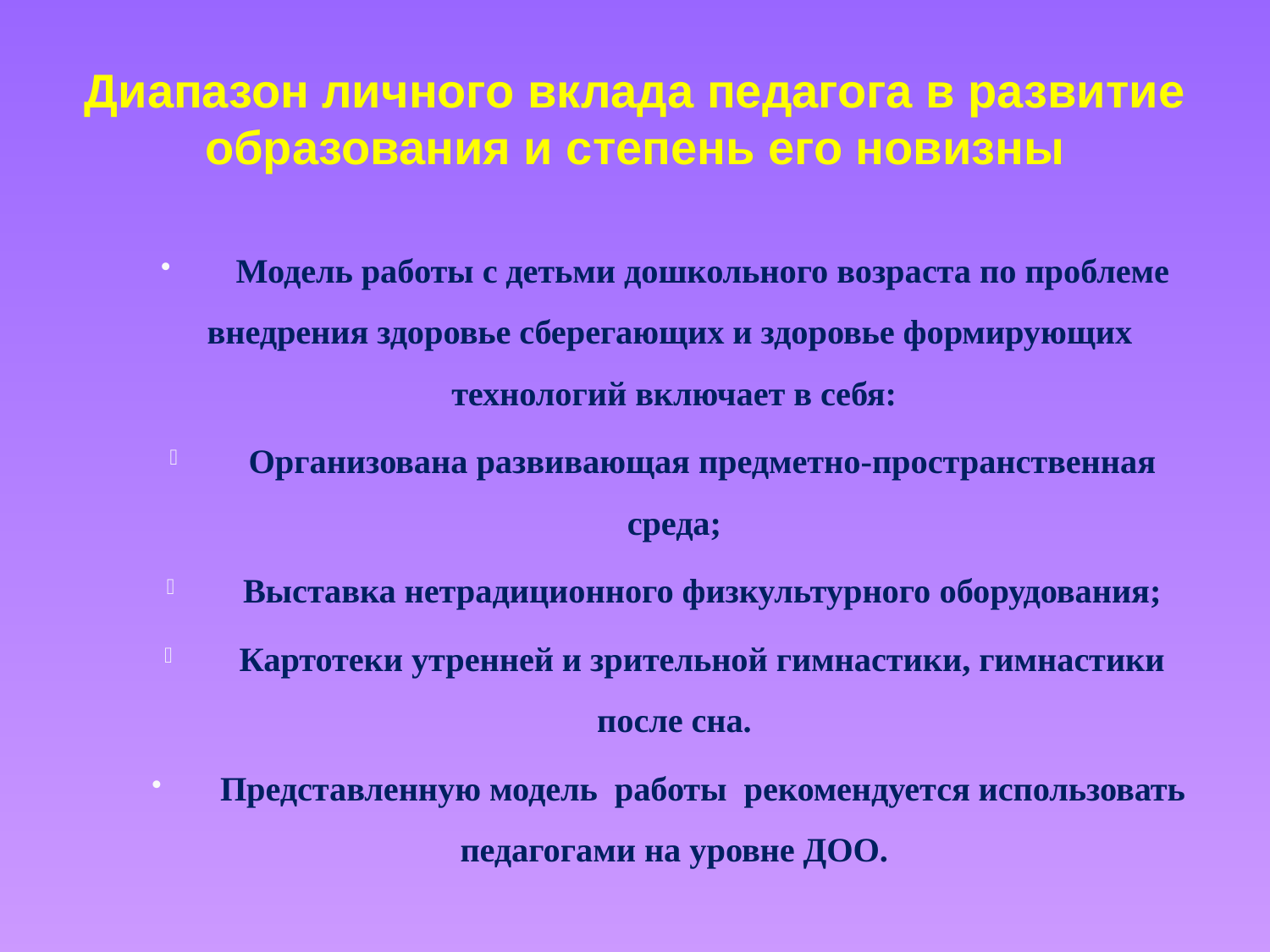

# Диапазон личного вклада педагога в развитие образования и степень его новизны
Модель работы с детьми дошкольного возраста по проблеме внедрения здоровье сберегающих и здоровье формирующих  технологий включает в себя:
Организована развивающая предметно-пространственная среда;
Выставка нетрадиционного физкультурного оборудования;
Картотеки утренней и зрительной гимнастики, гимнастики после сна.
Представленную модель  работы  рекомендуется использовать педагогами на уровне ДОО.